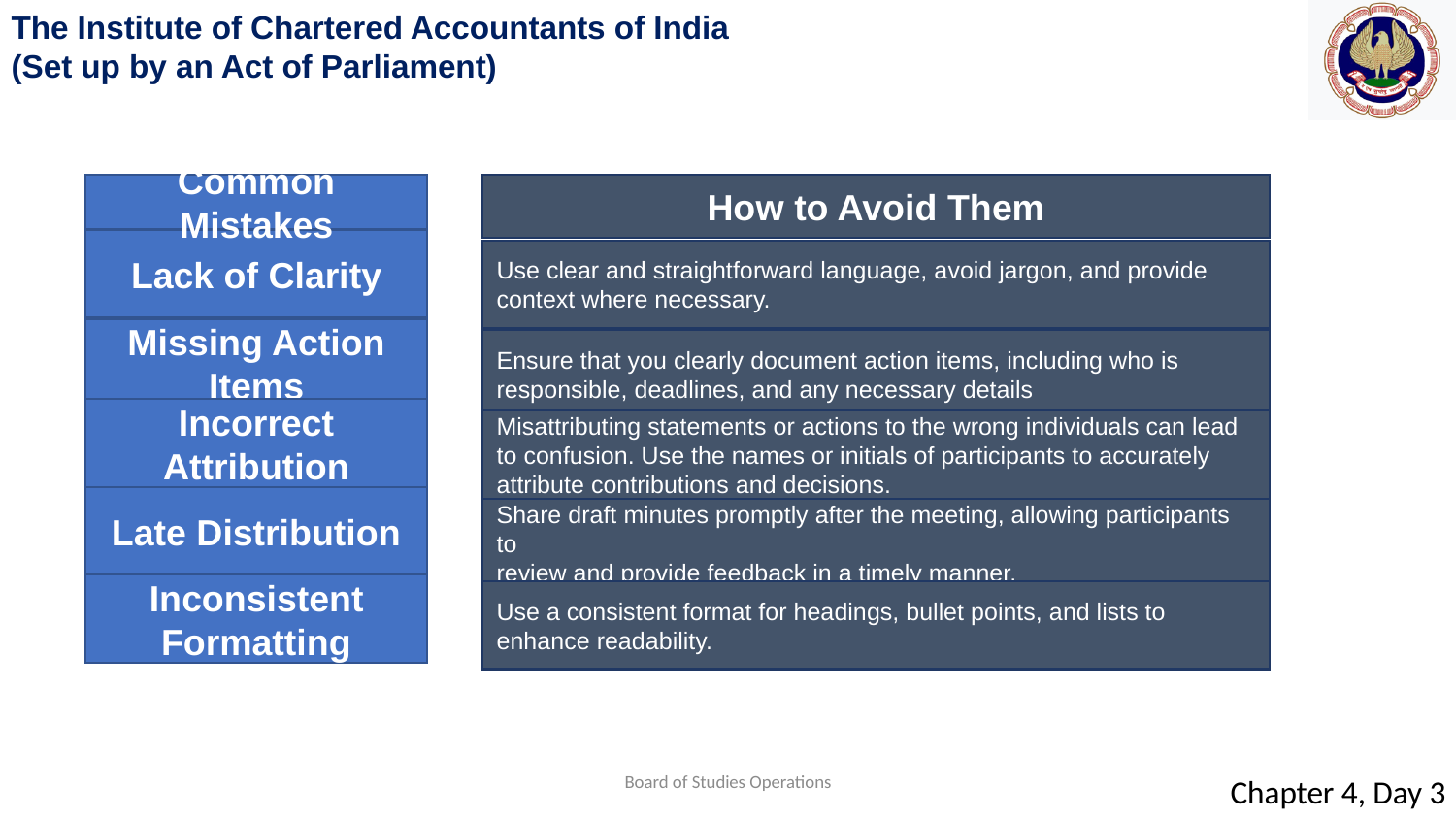

Common Mistakes
How to Avoid Them
Lack of Clarity
Use clear and straightforward language, avoid jargon, and provide context where necessary.
Missing Action Items
Ensure that you clearly document action items, including who is responsible, deadlines, and any necessary details
Incorrect Attribution
Misattributing statements or actions to the wrong individuals can lead to confusion. Use the names or initials of participants to accurately attribute contributions and decisions.
Late Distribution
Share draft minutes promptly after the meeting, allowing participants to
review and provide feedback in a timely manner.
Inconsistent Formatting
Use a consistent format for headings, bullet points, and lists to enhance readability.
Board of Studies Operations